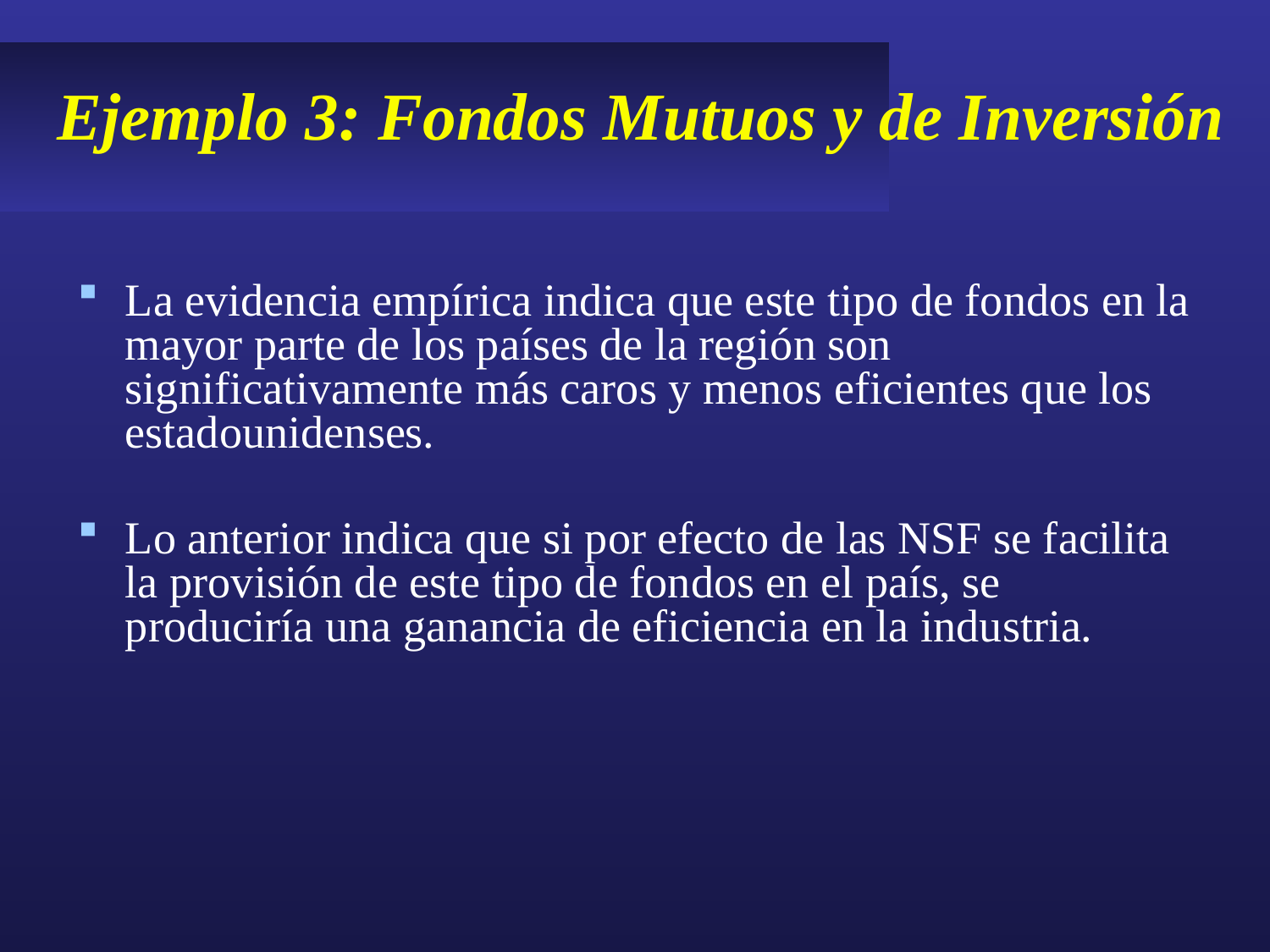

# Ejemplo 3: Fondos Mutuos y de Inversión

La evidencia empírica indica que este tipo de fondos en la mayor parte de los países de la región son significativamente más caros y menos eficientes que los estadounidenses.

Lo anterior indica que si por efecto de las NSF se facilita la provisión de este tipo de fondos en el país, se produciría una ganancia de eficiencia en la industria.